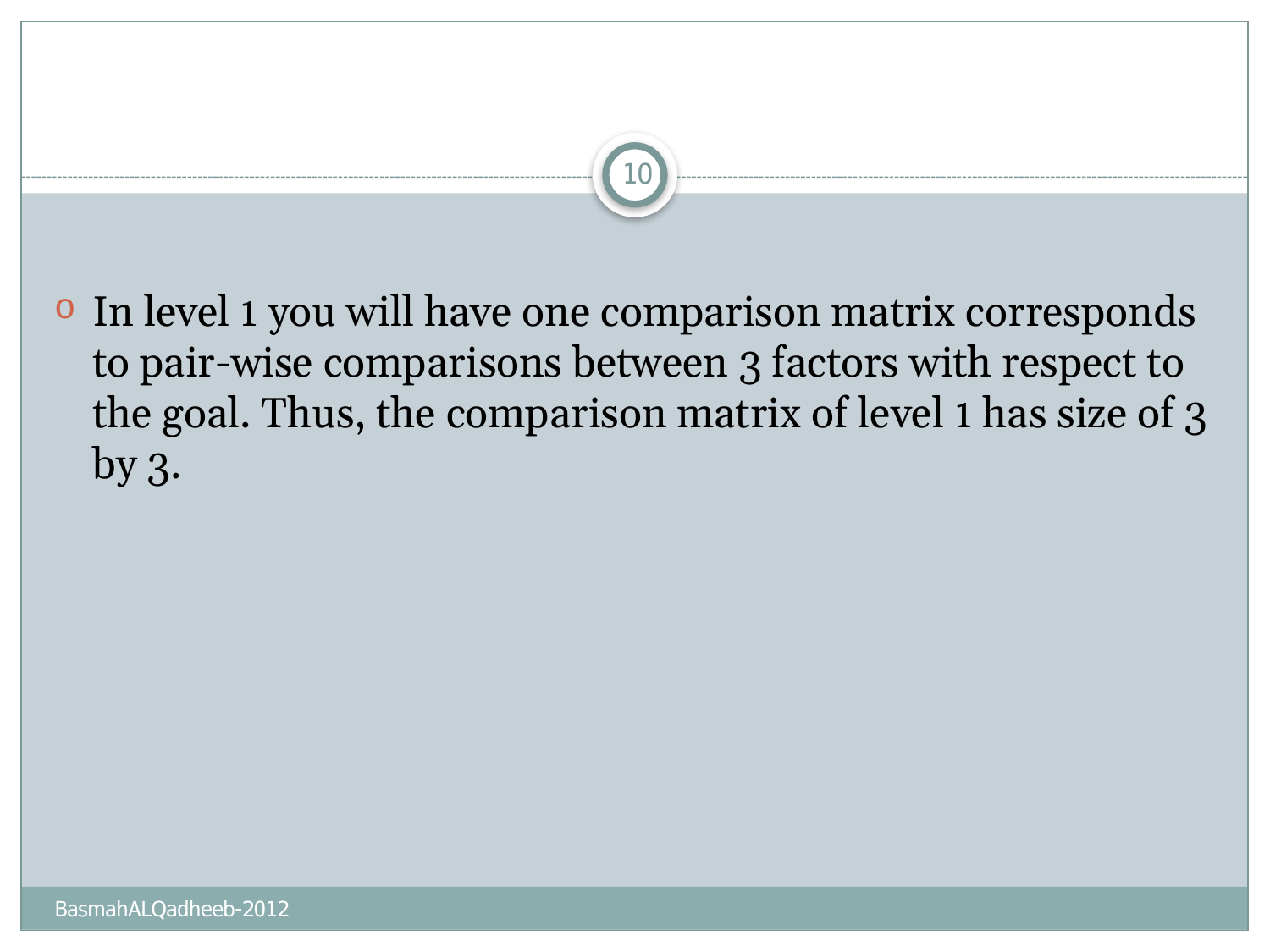

#
10

In level 1 you will have one comparison matrix corresponds to pair-wise comparisons between 3 factors with respect to the goal. Thus, the comparison matrix of level 1 has size of 3 by 3.

BasmahALQadheeb-2012